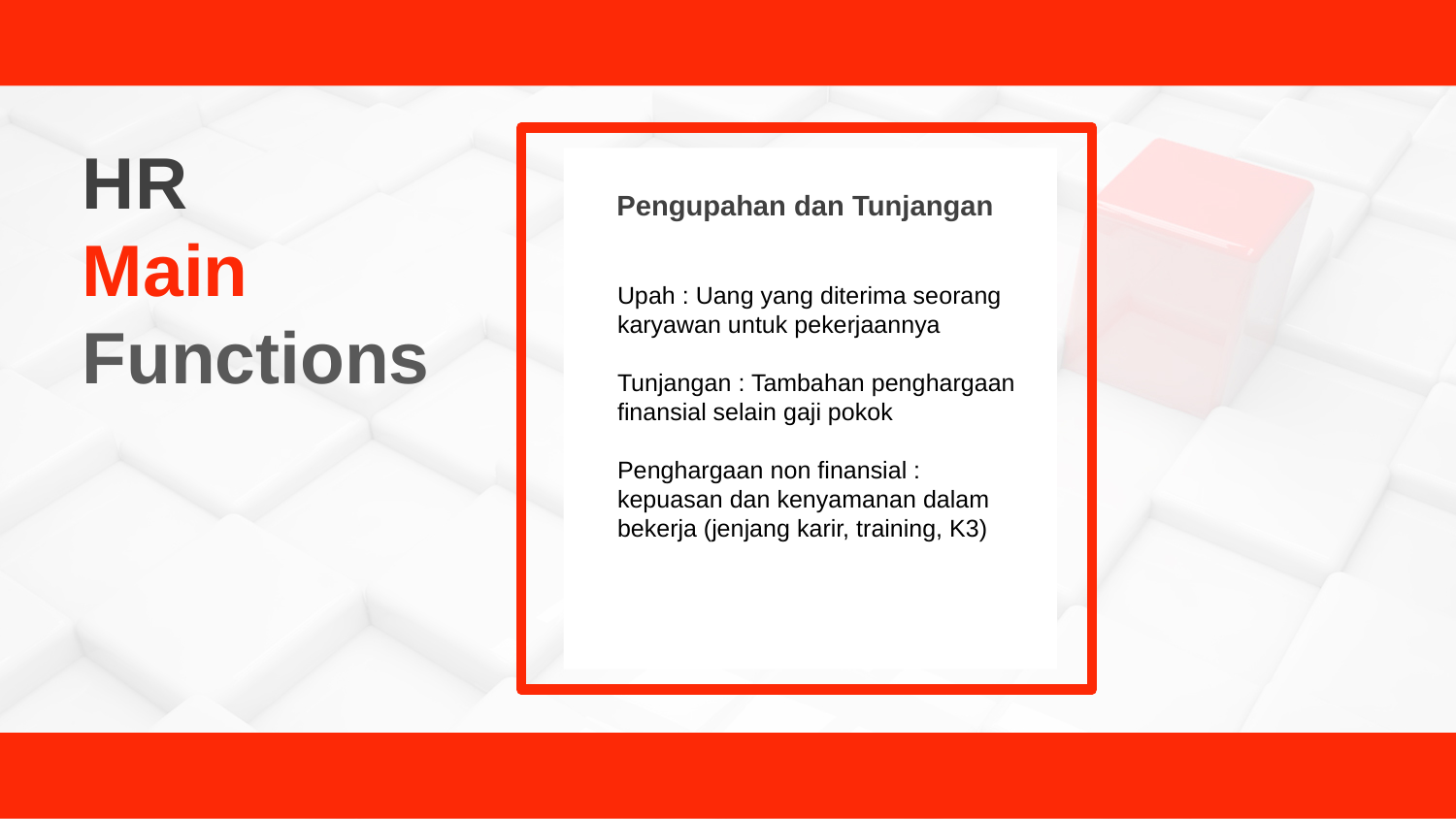

HR
Main
Functions

Pengupahan dan Tunjangan
Upah : Uang yang diterima seorang  karyawan untuk pekerjaannya

Tunjangan : Tambahan penghargaan finansial selain gaji pokok

Penghargaan non finansial :              kepuasan dan kenyamanan dalam    bekerja (jenjang karir, training, K3)